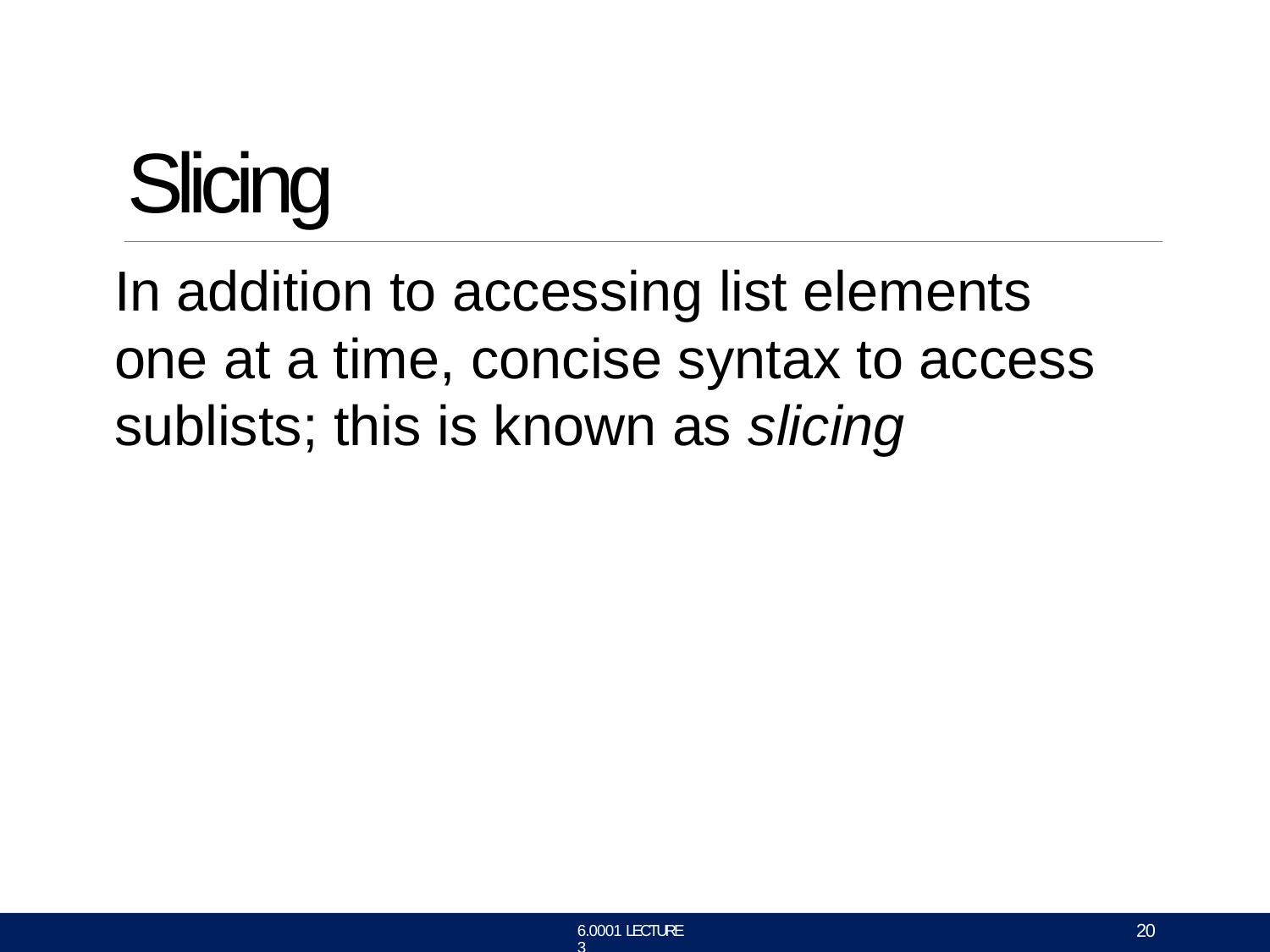

Slicing

# In addition to accessing list elements one at a time, concise syntax to access sublists; this is known as slicing
20
6.0001 LECTURE 3